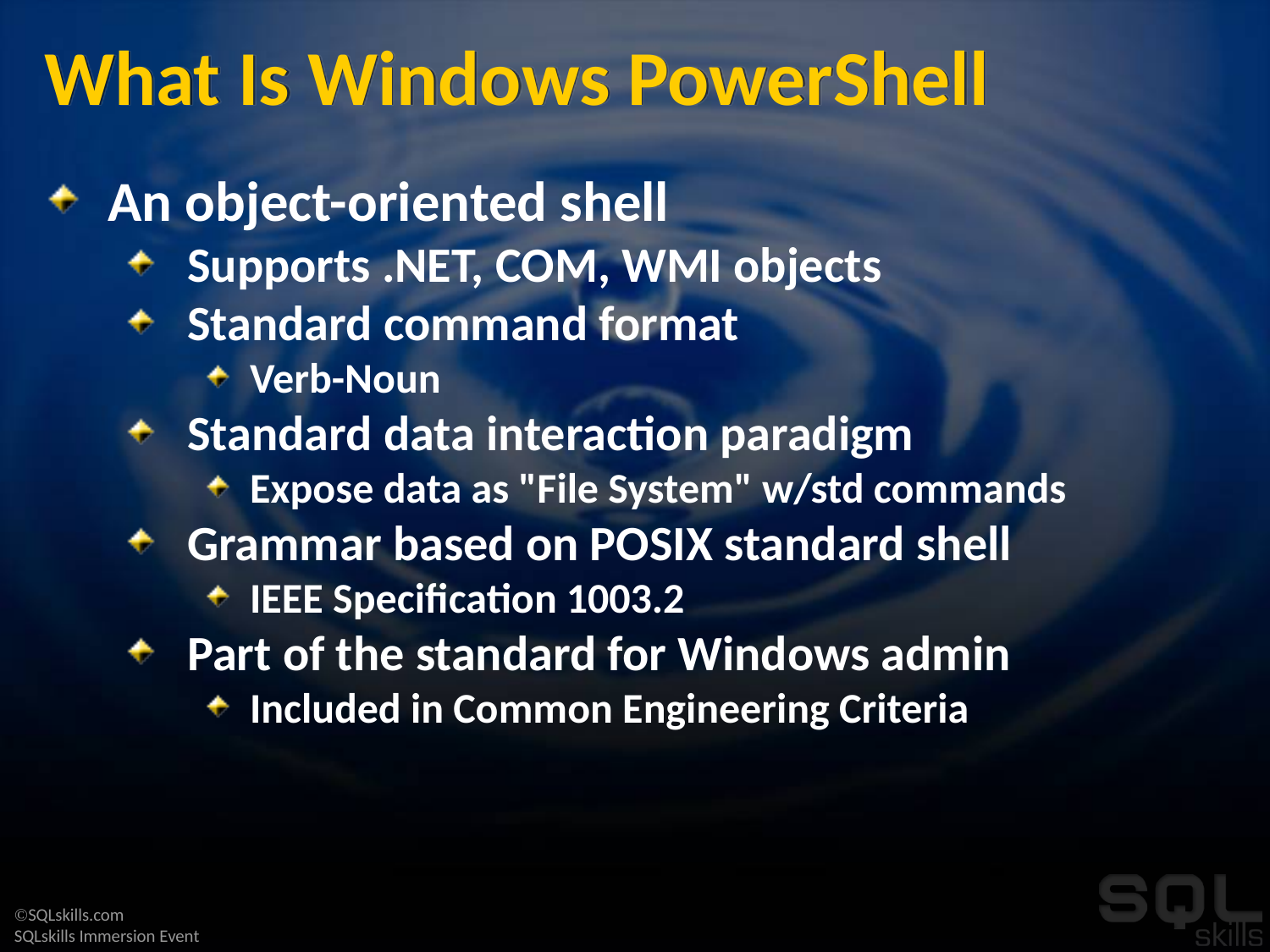

# What Is Windows PowerShell
An object-oriented shell
Supports .NET, COM, WMI objects
Standard command format
Verb-Noun
Standard data interaction paradigm
Expose data as "File System" w/std commands
Grammar based on POSIX standard shell
IEEE Specification 1003.2
Part of the standard for Windows admin
Included in Common Engineering Criteria